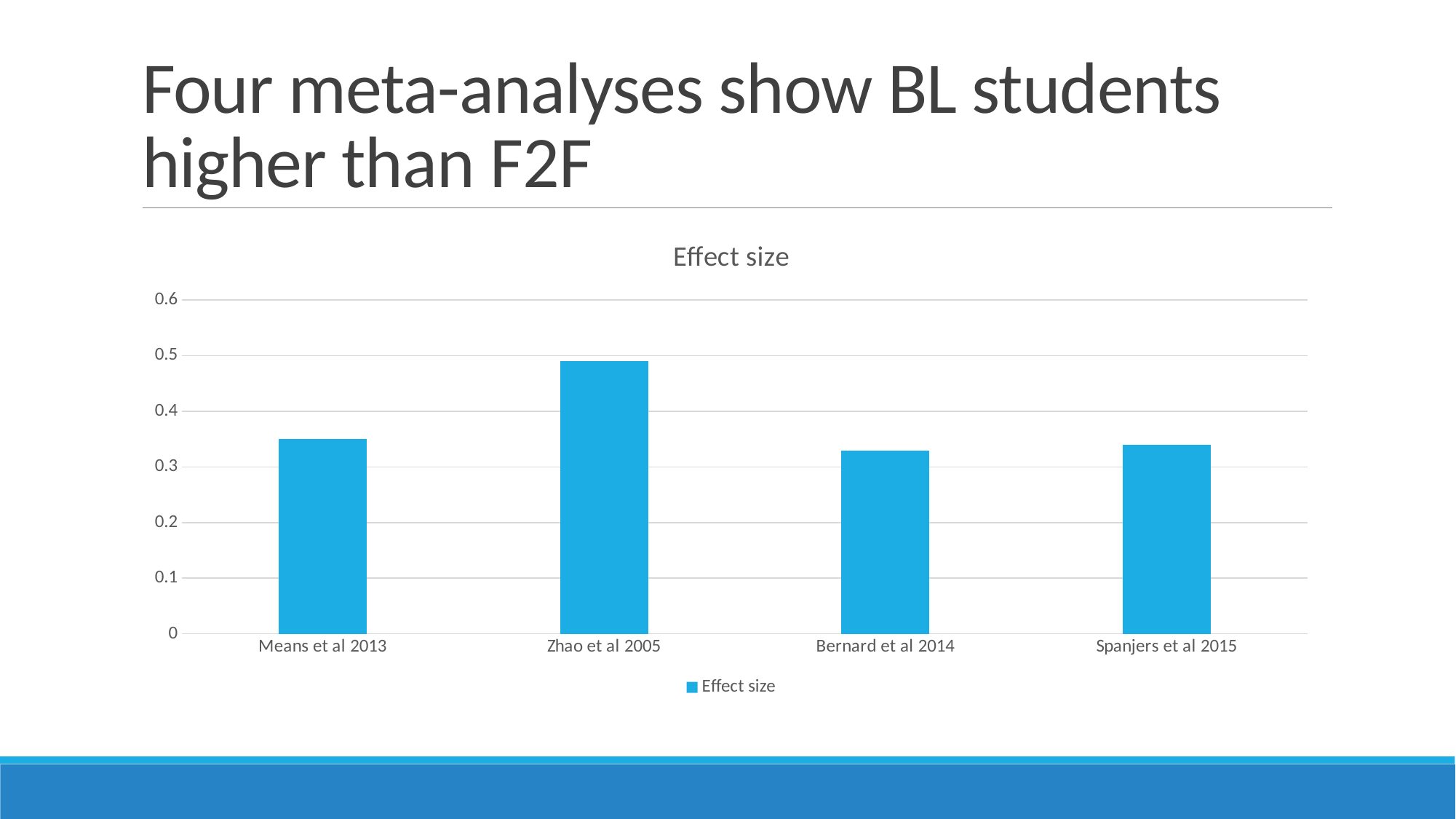

# Four meta-analyses show BL students higher than F2F

### Chart:

| Category | Effect size |
|---|---|
| Means et al 2013 | 0.35 |
| Zhao et al 2005 | 0.49 |
| Bernard et al 2014 | 0.33 |
| Spanjers et al 2015 | 0.34 |